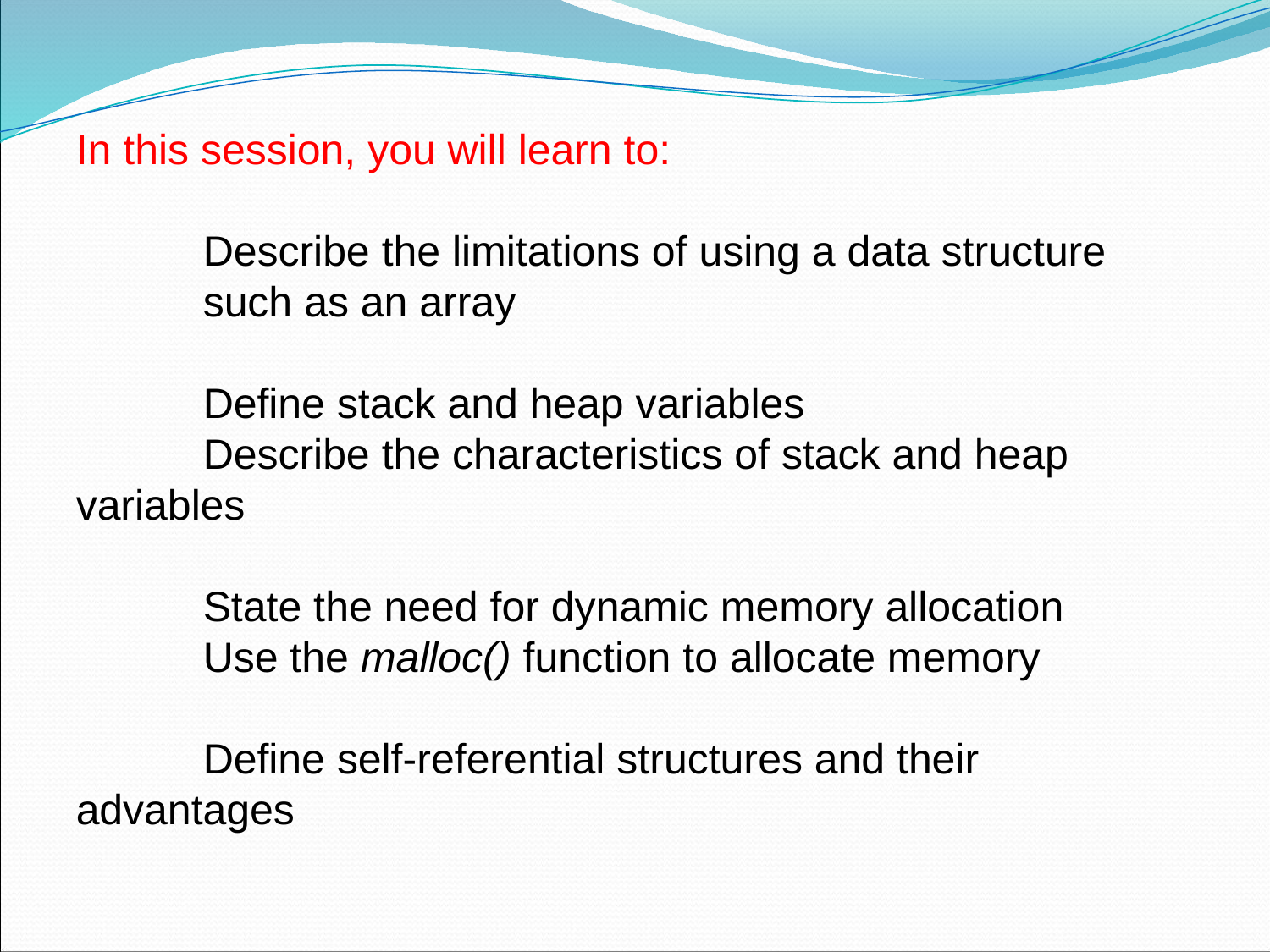

#

In this session, you will learn to:

	Describe the limitations of using a data structure 	such as an array

	Define stack and heap variables
	Describe the characteristics of stack and heap 	variables

	State the need for dynamic memory allocation
	Use the malloc() function to allocate memory

	Define self-referential structures and their 	advantages